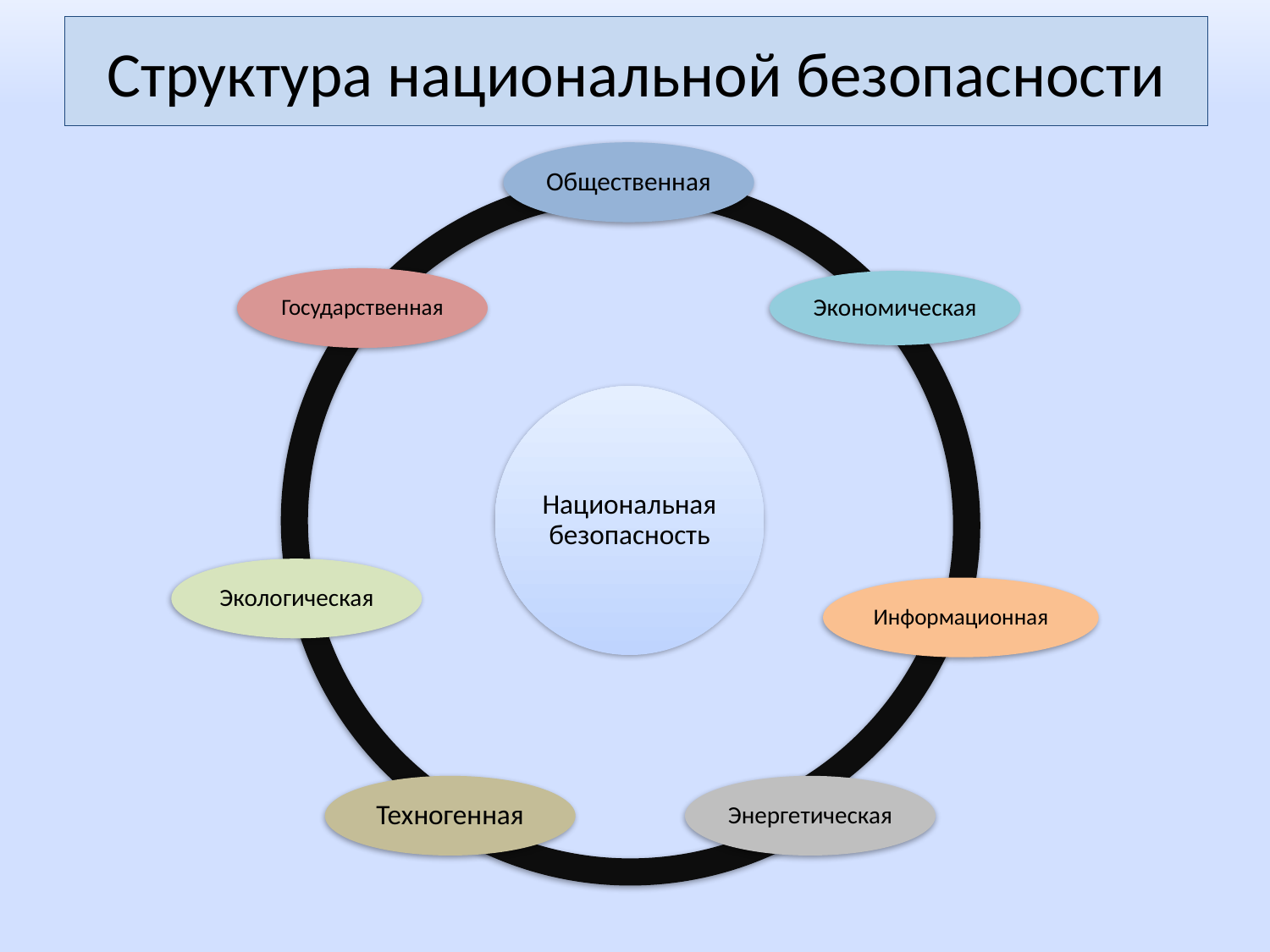

# Структура национальной безопасности
Национальная безопасность
Общественная
Экономическая
Информационная
Энергетическая
Техногенная
Экологическая
Государственная